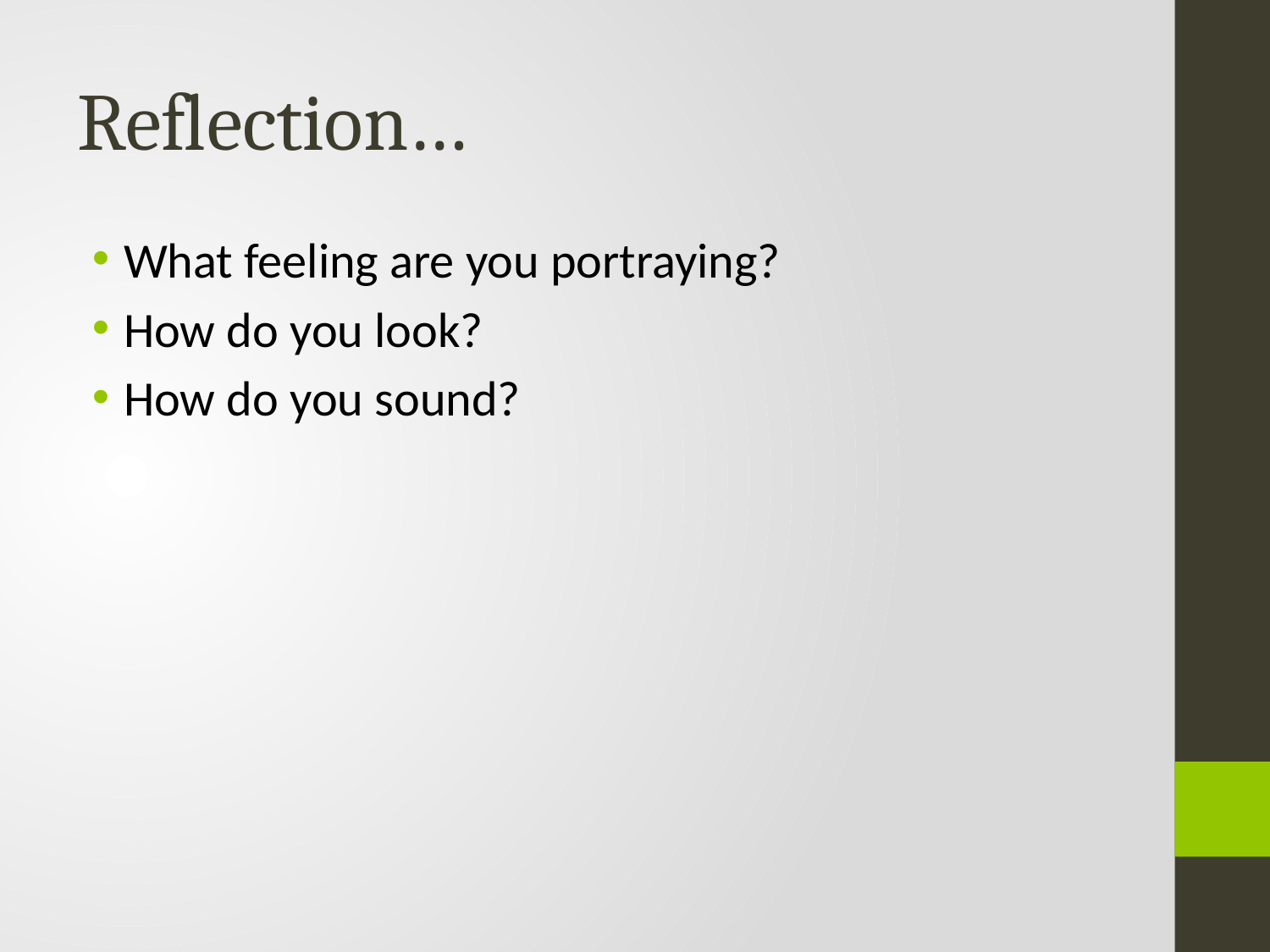

# Reflection…
What feeling are you portraying?
How do you look?
How do you sound?